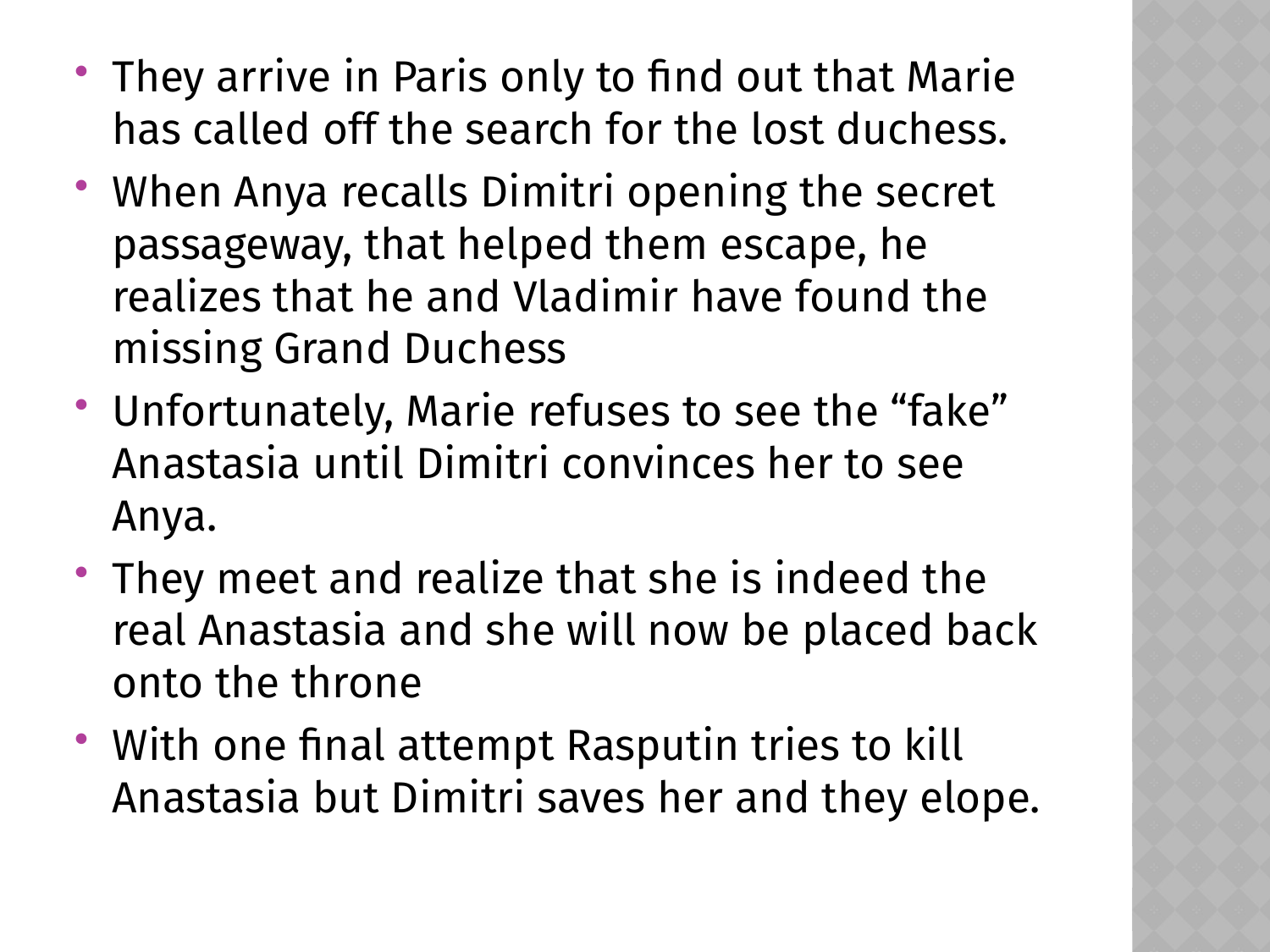

They arrive in Paris only to find out that Marie has called off the search for the lost duchess.
When Anya recalls Dimitri opening the secret passageway, that helped them escape, he realizes that he and Vladimir have found the missing Grand Duchess
Unfortunately, Marie refuses to see the “fake” Anastasia until Dimitri convinces her to see Anya.
They meet and realize that she is indeed the real Anastasia and she will now be placed back onto the throne
With one final attempt Rasputin tries to kill Anastasia but Dimitri saves her and they elope.